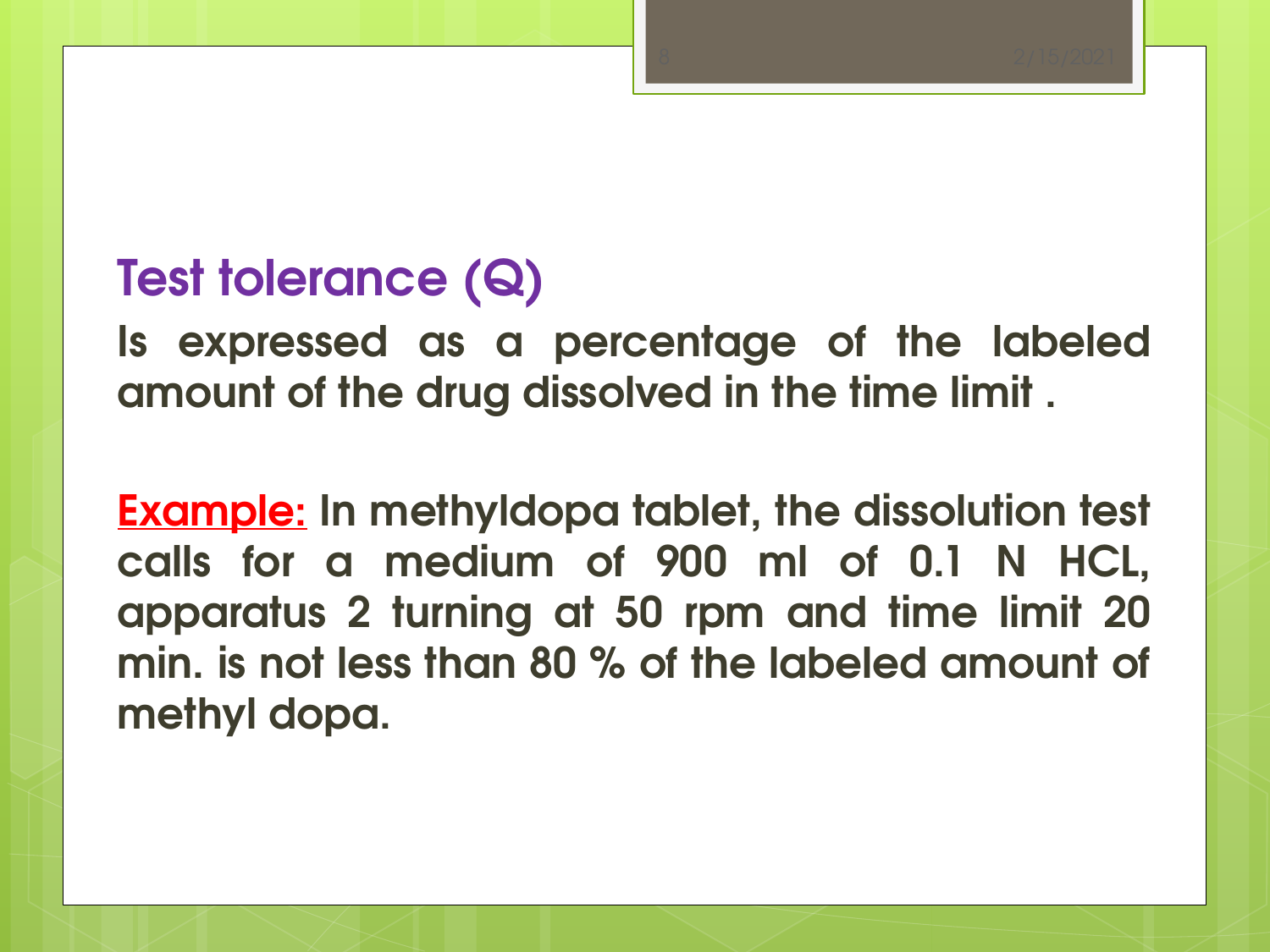

8
2/15/2021
Test tolerance (Q)
Is expressed as a percentage of the labeled amount of the drug dissolved in the time limit .

Example: In methyldopa tablet, the dissolution test calls for a medium of 900 ml of 0.1 N HCL, apparatus 2 turning at 50 rpm and time limit 20 min. is not less than 80 % of the labeled amount of methyl dopa.